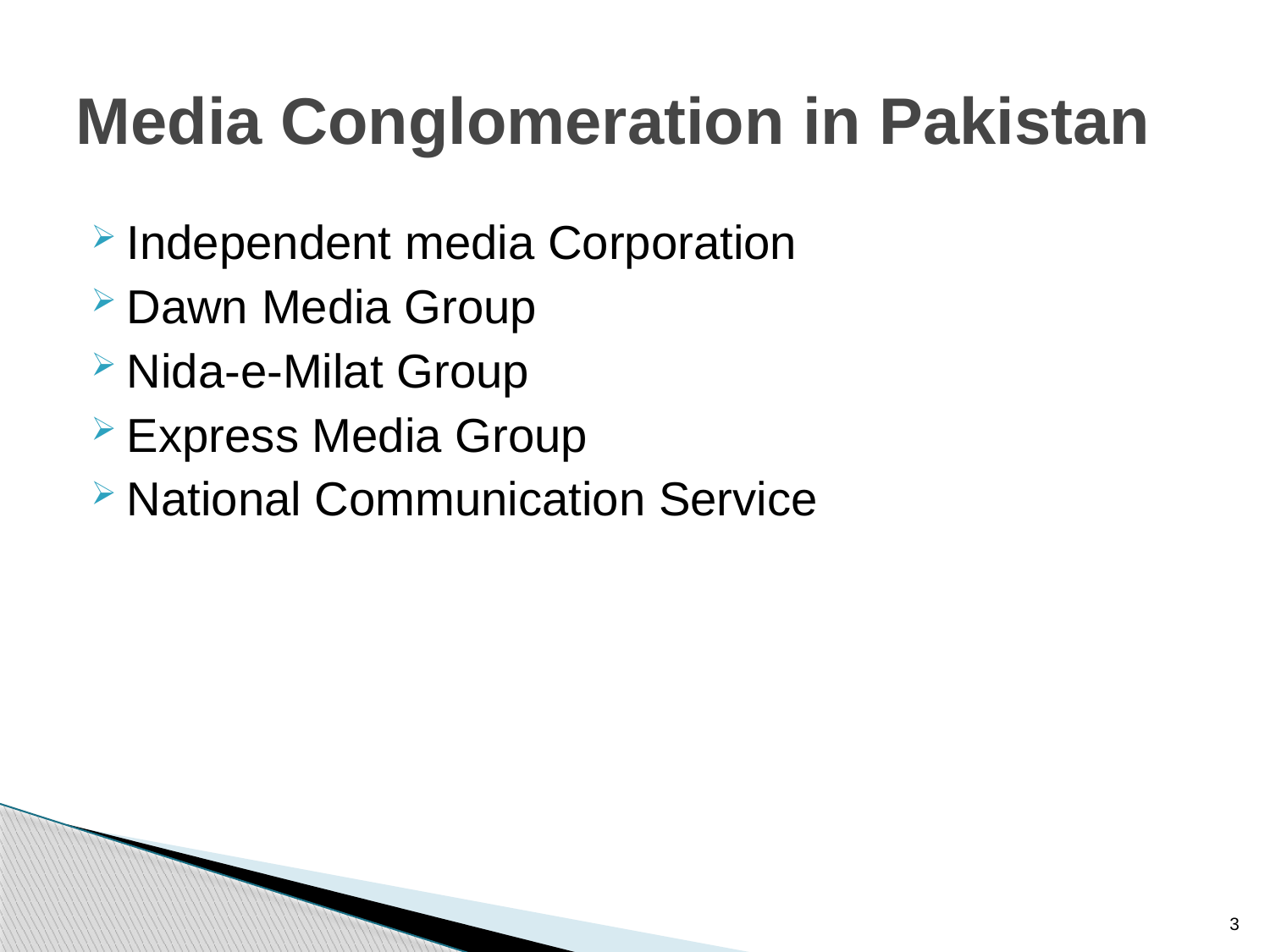

# Media Conglomeration in Pakistan
Independent media Corporation
Dawn Media Group
Nida-e-Milat Group
Express Media Group
National Communication Service
3